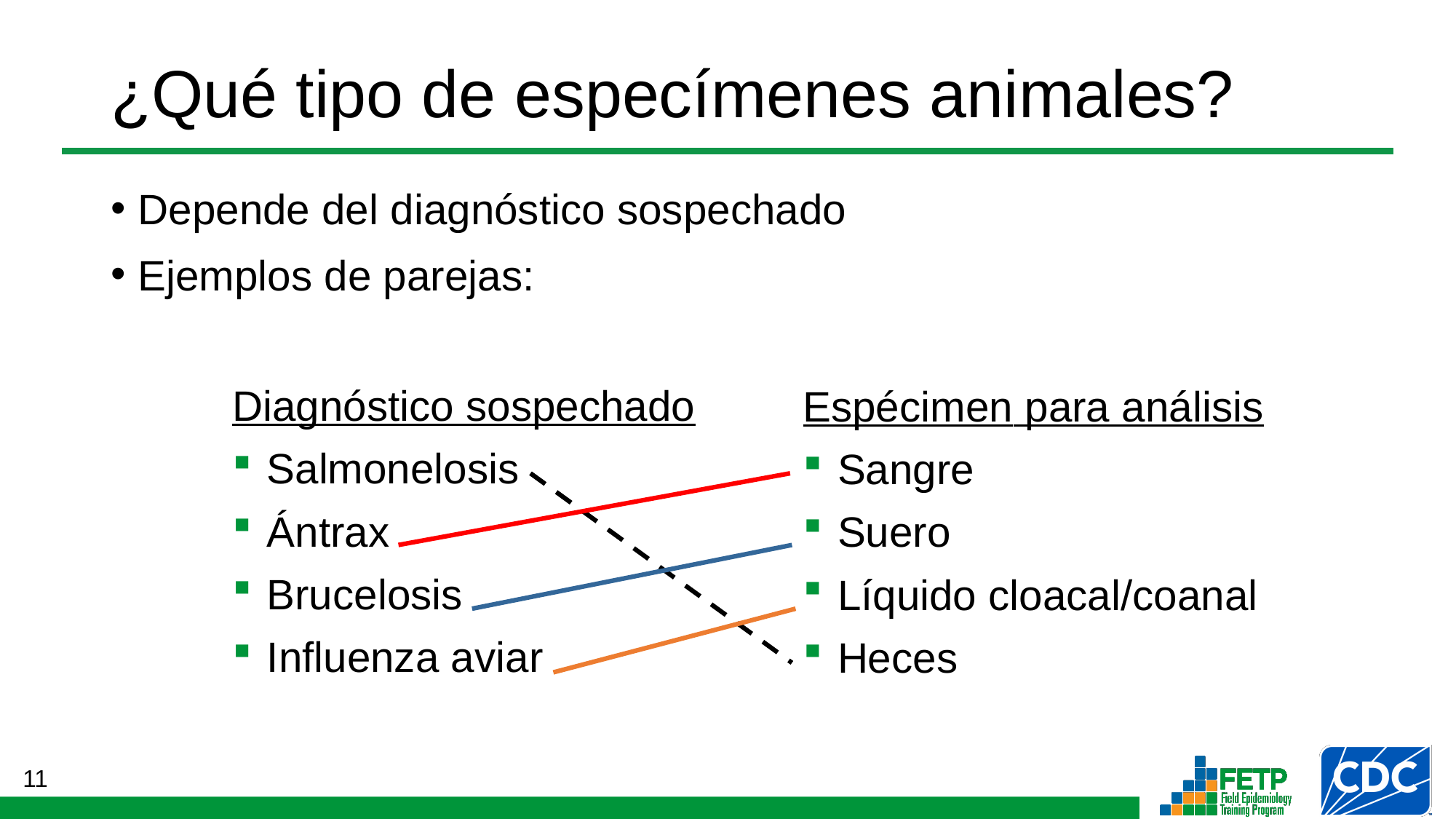

# ¿Qué tipo de especímenes animales?
Depende del diagnóstico sospechado
Ejemplos de parejas:
Diagnóstico sospechado
Salmonelosis
Ántrax
Brucelosis
Influenza aviar
Espécimen para análisis
Sangre
Suero
Líquido cloacal/coanal
Heces